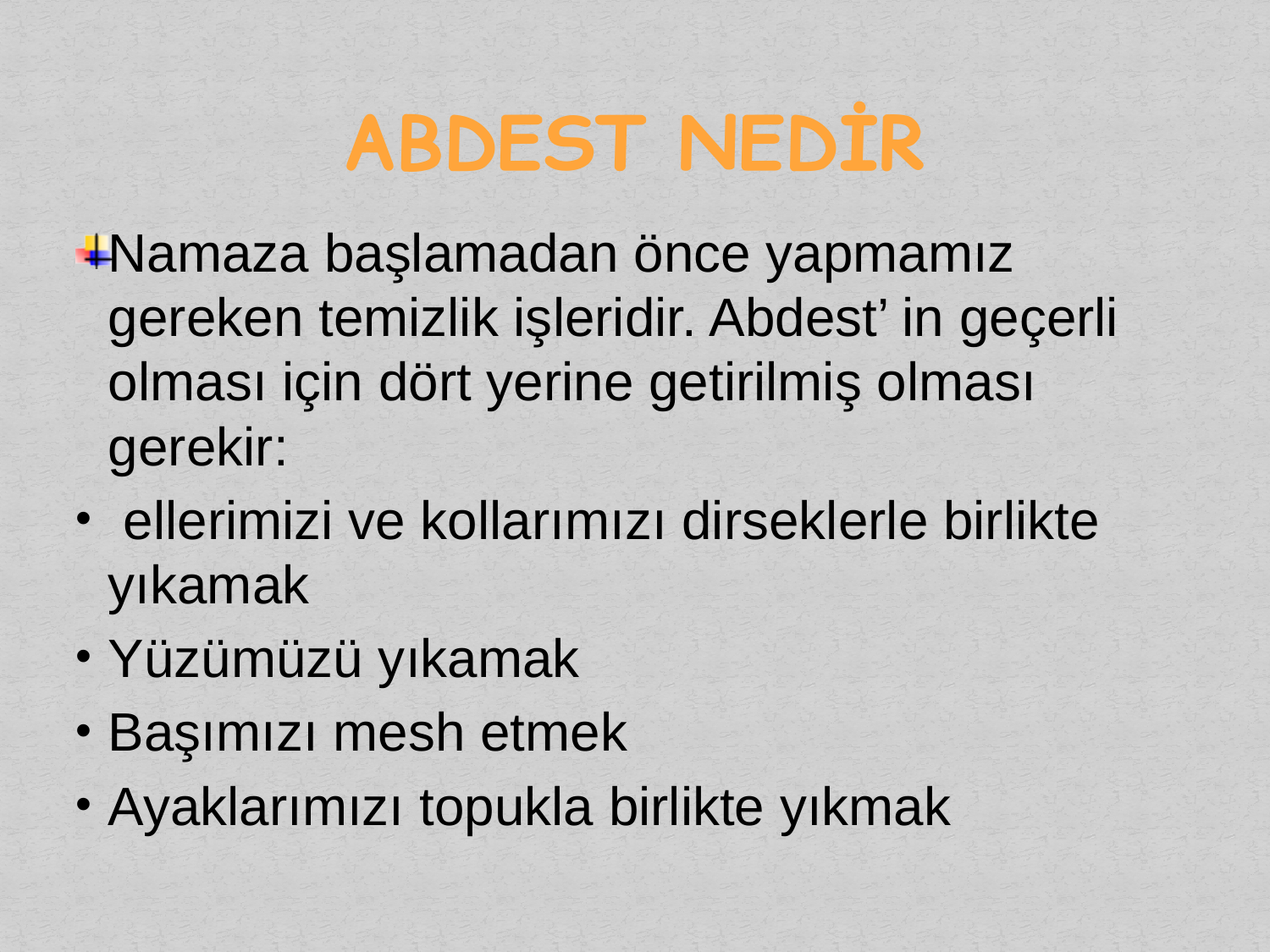

# ABDEST NEDİR
Namaza başlamadan önce yapmamız gereken temizlik işleridir. Abdest’ in geçerli olması için dört yerine getirilmiş olması gerekir:
 ellerimizi ve kollarımızı dirseklerle birlikte yıkamak
Yüzümüzü yıkamak
Başımızı mesh etmek
Ayaklarımızı topukla birlikte yıkmak